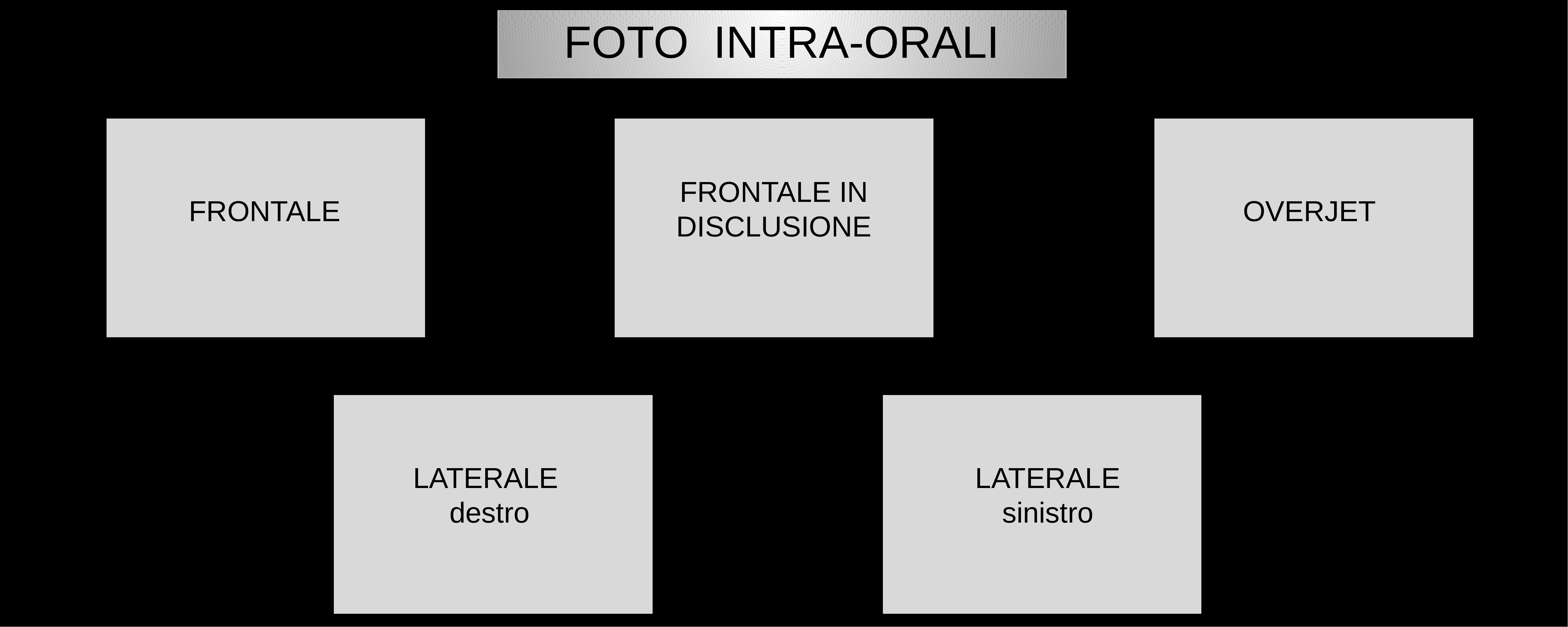

FOTO  INTRA-ORALI

FRONTALE IN DISCLUSIONE
FRONTALE
OVERJET

LATERALE
destro
LATERALE
sinistro